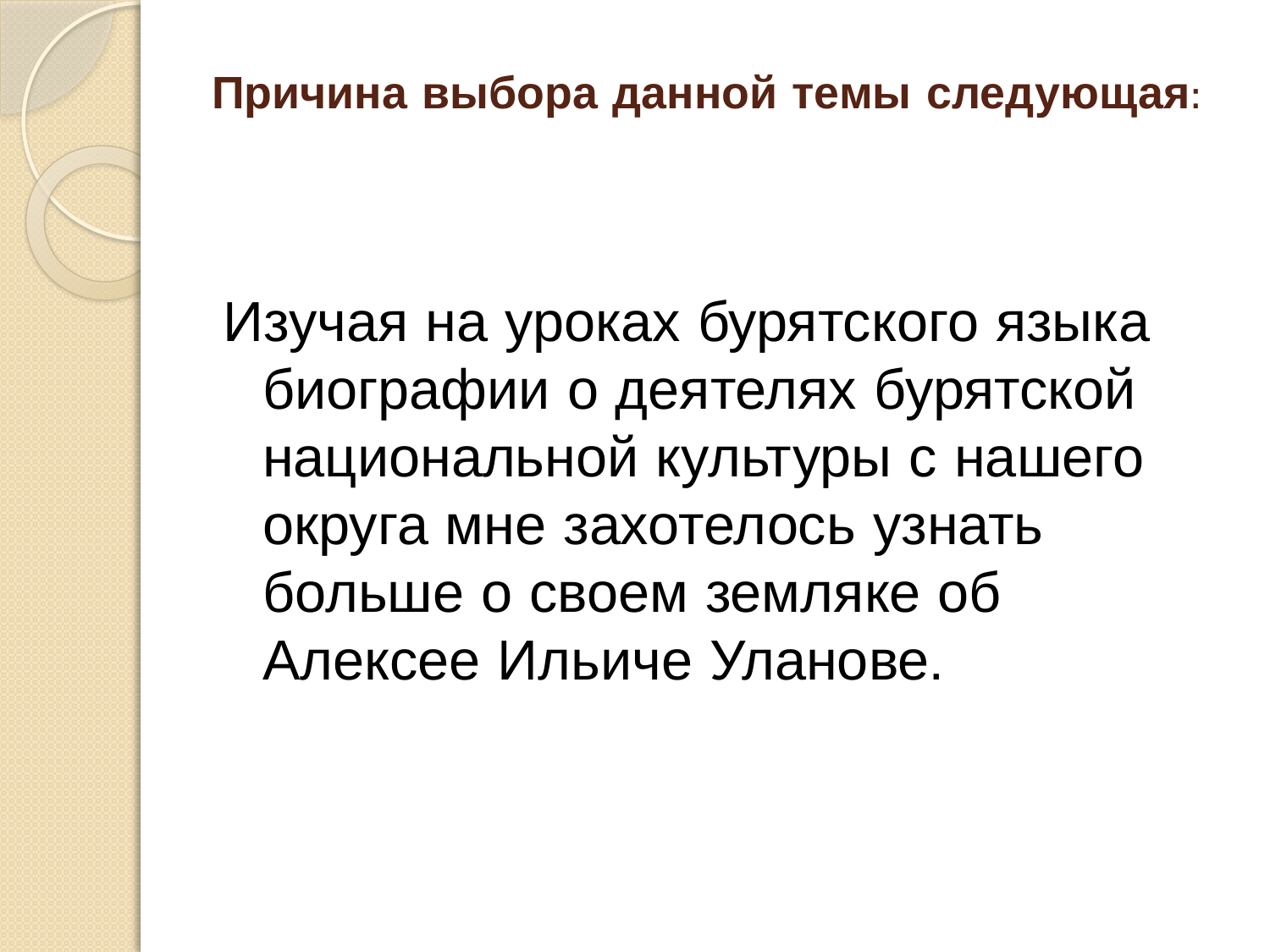

# Причина выбора данной темы следующая:

Изучая на уроках бурятского языка биографии о деятелях бурятской национальной культуры с нашего округа мне захотелось узнать больше о своем земляке об Алексее Ильиче Уланове.